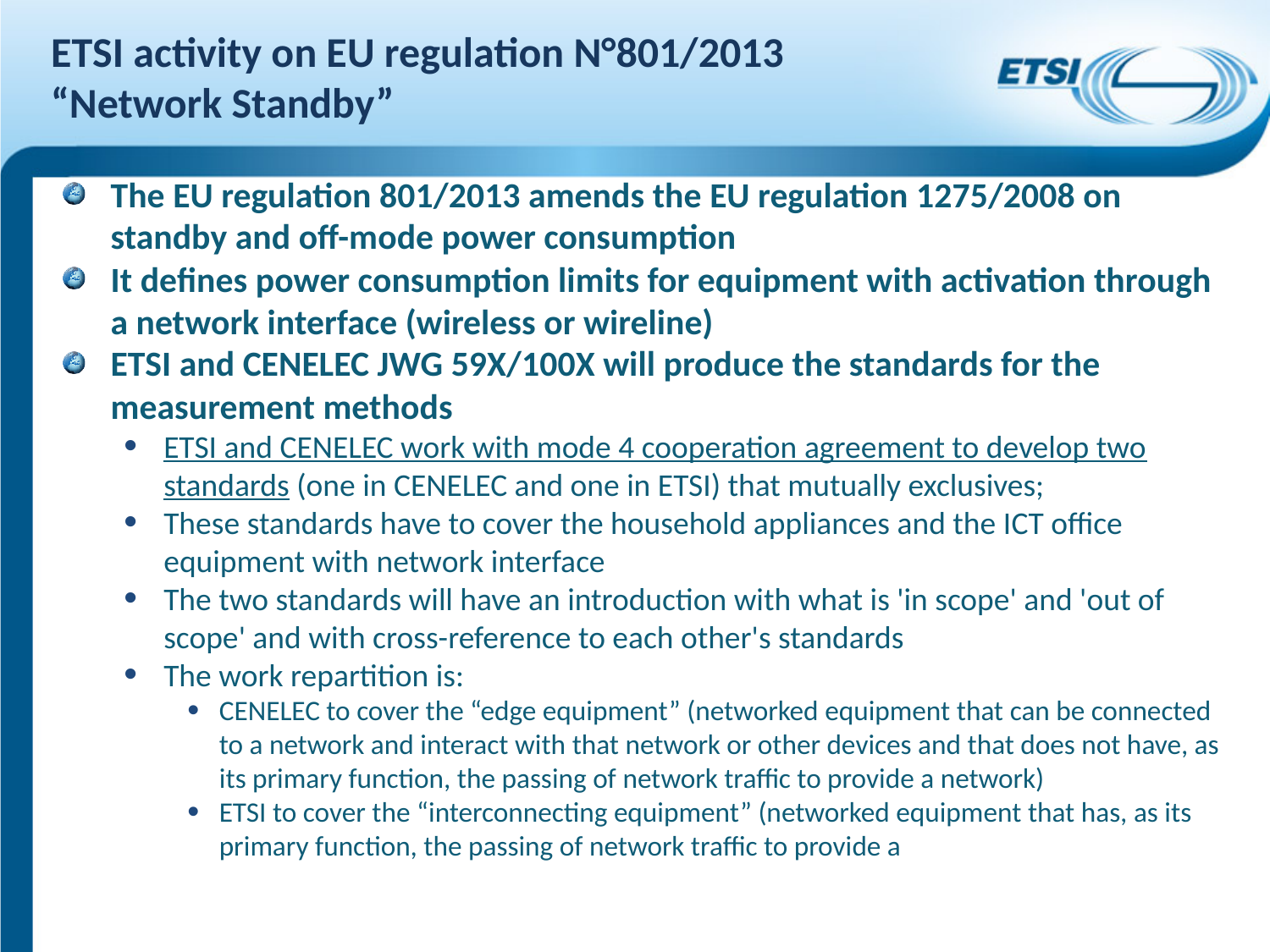

# ETSI activity on EU regulation N°801/2013 “Network Standby”
The EU regulation 801/2013 amends the EU regulation 1275/2008 on standby and off-mode power consumption
It defines power consumption limits for equipment with activation through a network interface (wireless or wireline)
ETSI and CENELEC JWG 59X/100X will produce the standards for the measurement methods
ETSI and CENELEC work with mode 4 cooperation agreement to develop two standards (one in CENELEC and one in ETSI) that mutually exclusives;
These standards have to cover the household appliances and the ICT office equipment with network interface
The two standards will have an introduction with what is 'in scope' and 'out of scope' and with cross-reference to each other's standards
The work repartition is:
CENELEC to cover the “edge equipment” (networked equipment that can be connected to a network and interact with that network or other devices and that does not have, as its primary function, the passing of network traffic to provide a network)
ETSI to cover the “interconnecting equipment” (networked equipment that has, as its primary function, the passing of network traffic to provide a